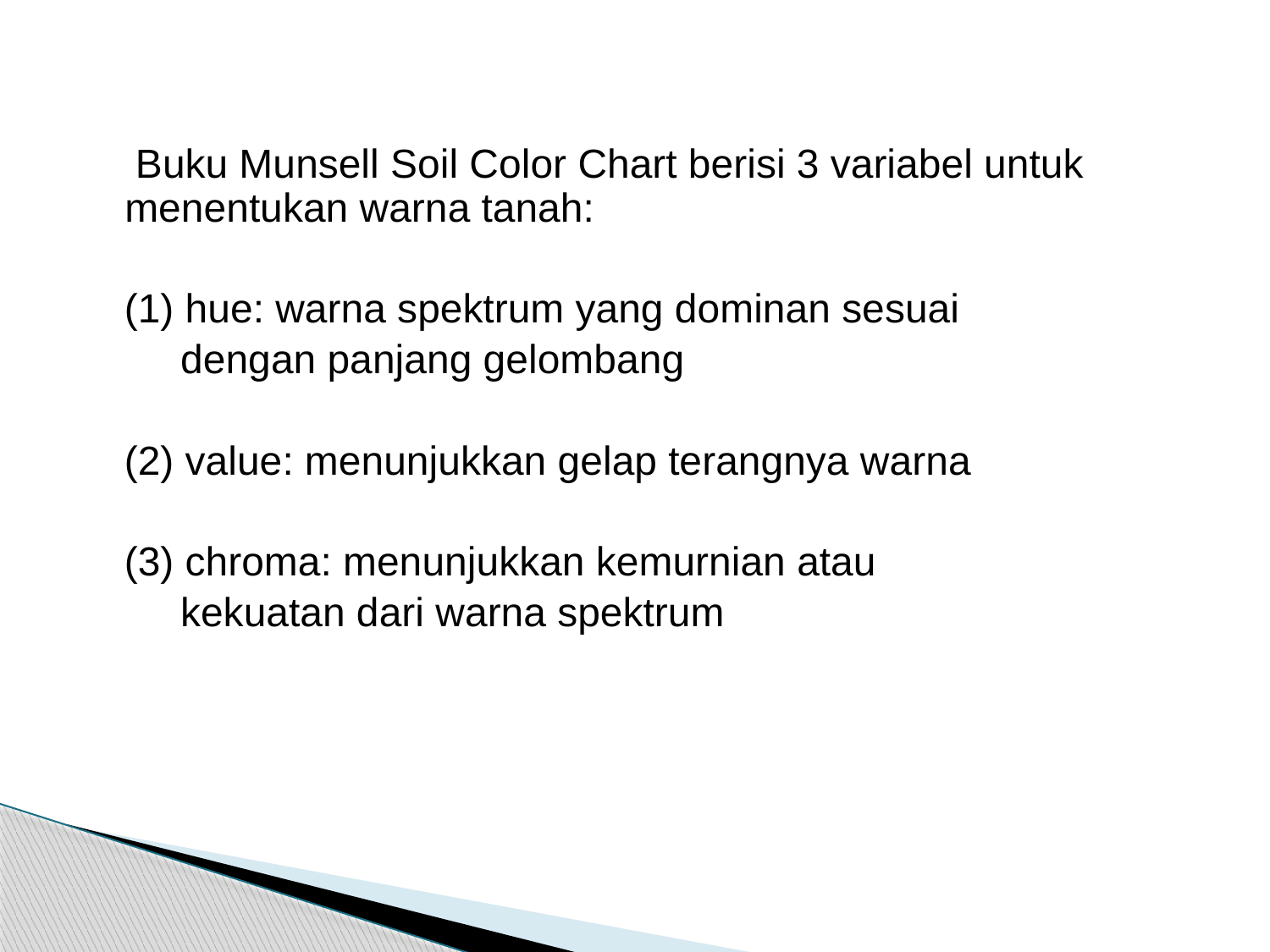

Buku Munsell Soil Color Chart berisi 3 variabel untuk menentukan warna tanah:

   (1) hue: warna spektrum yang dominan sesuai
        dengan panjang gelombang

   (2) value: menunjukkan gelap terangnya warna

   (3) chroma: menunjukkan kemurnian atau
        kekuatan dari warna spektrum